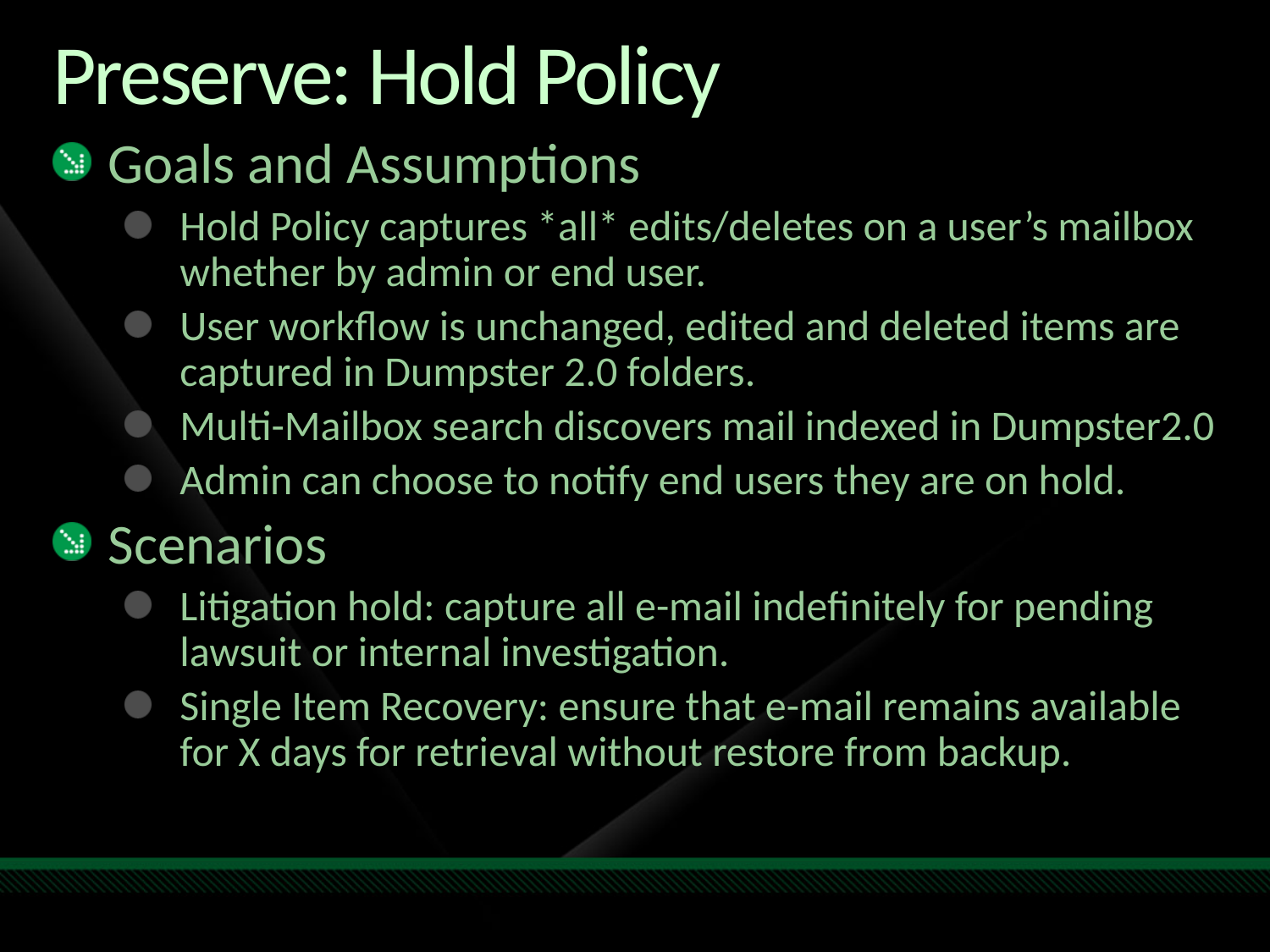

# Preserve: Hold Policy
Goals and Assumptions
Hold Policy captures *all* edits/deletes on a user’s mailbox whether by admin or end user.
User workflow is unchanged, edited and deleted items are captured in Dumpster 2.0 folders.
Multi-Mailbox search discovers mail indexed in Dumpster2.0
Admin can choose to notify end users they are on hold.
Scenarios
Litigation hold: capture all e-mail indefinitely for pending lawsuit or internal investigation.
Single Item Recovery: ensure that e-mail remains available for X days for retrieval without restore from backup.